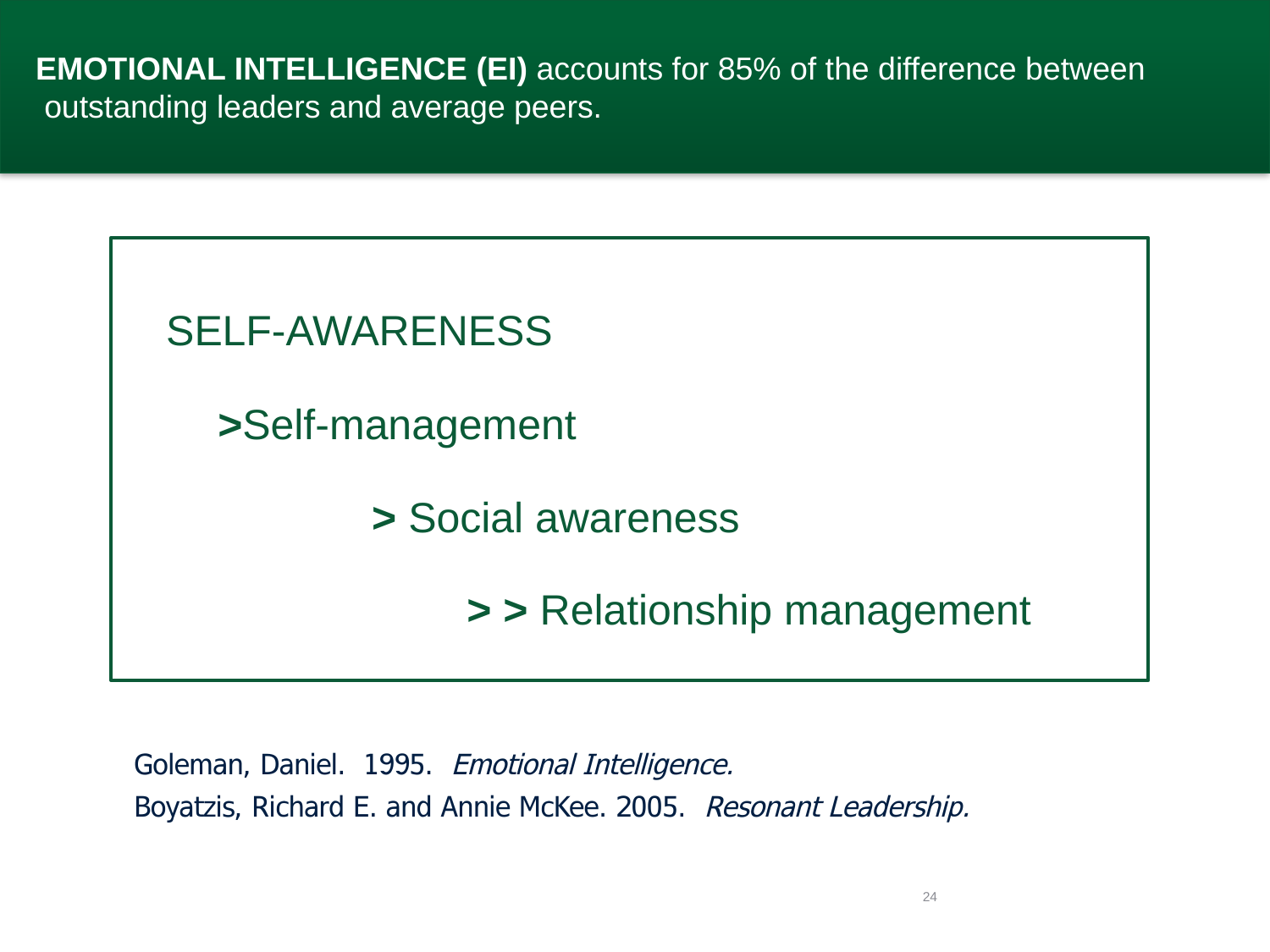

Emotional intelligence (EI) accounts for 85% of the difference between
     outstanding leaders and average peers.
    Self-awareness
         >Self-management
                      > Social awareness
                              > > Relationship management
Goleman, Daniel.  1995.  Emotional Intelligence.
Boyatzis, Richard E. and Annie McKee. 2005.  Resonant Leadership.

24